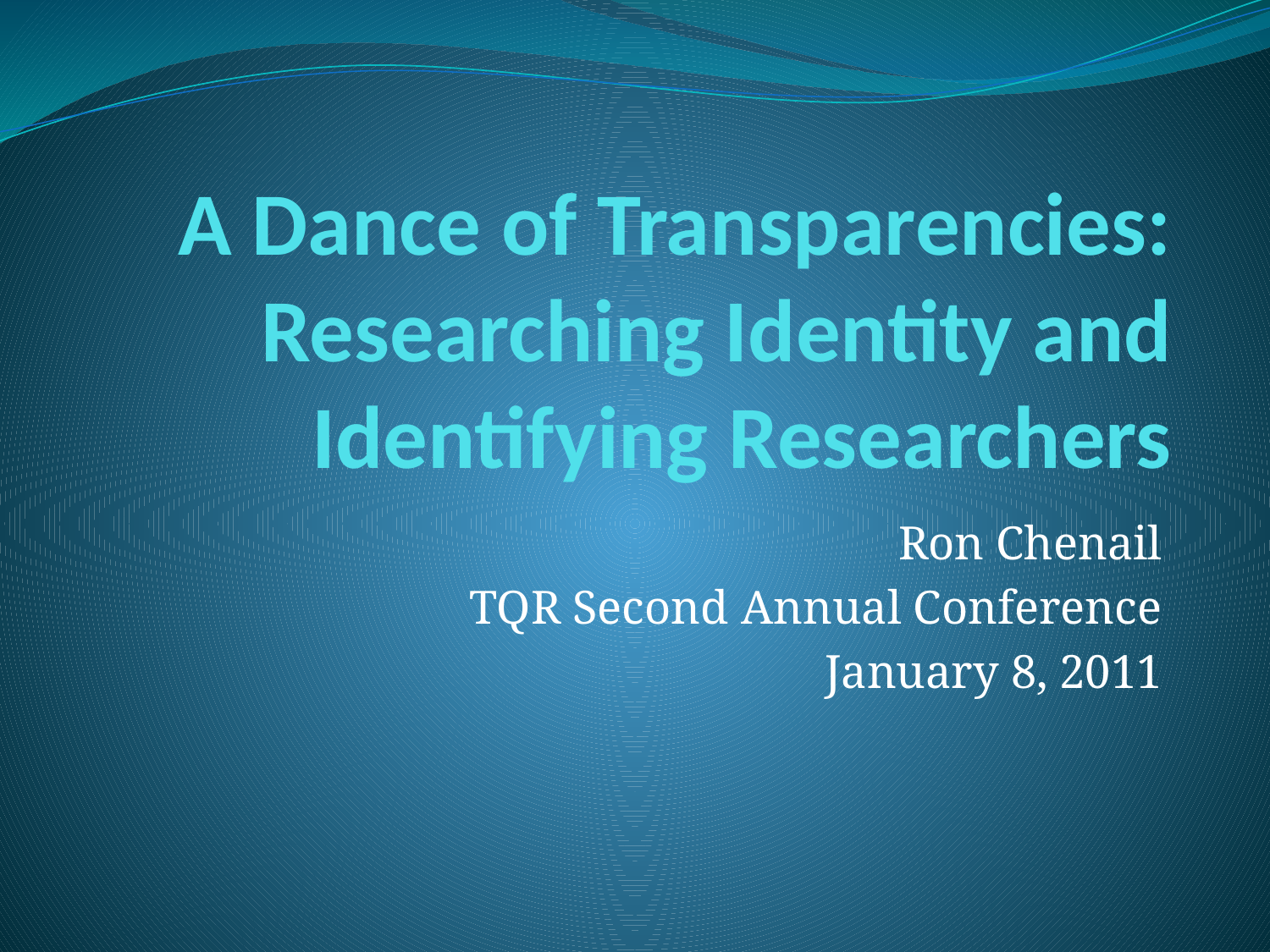

# A Dance of Transparencies: Researching Identity and Identifying Researchers
Ron Chenail
TQR Second Annual Conference
January 8, 2011